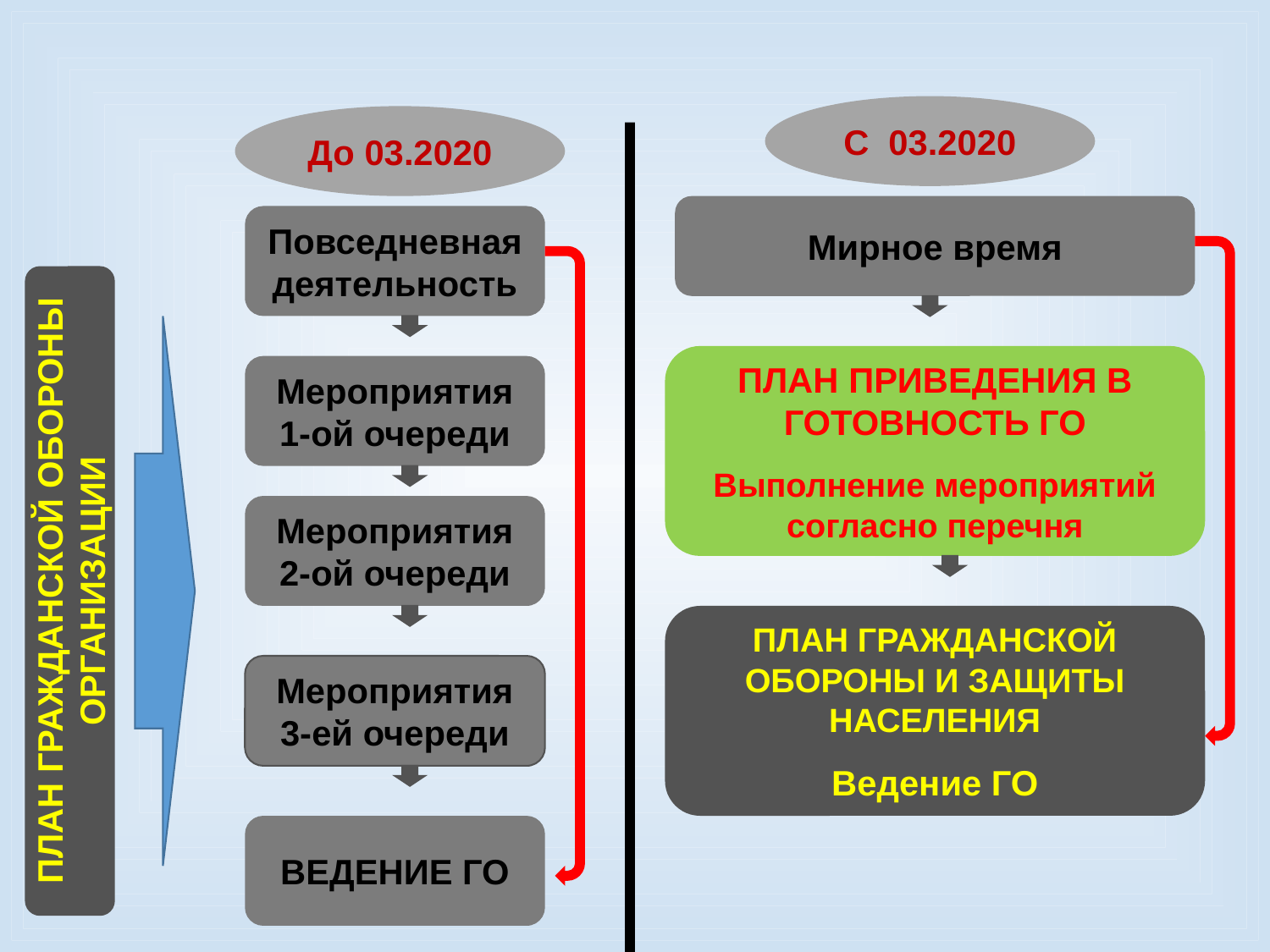

С  03.2020
До 03.2020

Мирное время
Повседневная деятельность

ПЛАН ПРИВЕДЕНИЯ В ГОТОВНОСТЬ ГО

Выполнение мероприятий согласно перечня
Мероприятия 1-ой очереди

Мероприятия 2-ой очереди
ПЛАН ГРАЖДАНСКОЙ ОБОРОНЫ ОРГАНИЗАЦИИ

ПЛАН ГРАЖДАНСКОЙ ОБОРОНЫ И ЗАЩИТЫ НАСЕЛЕНИЯ

Ведение ГО

Мероприятия 3-ей очереди

ВЕДЕНИЕ ГО